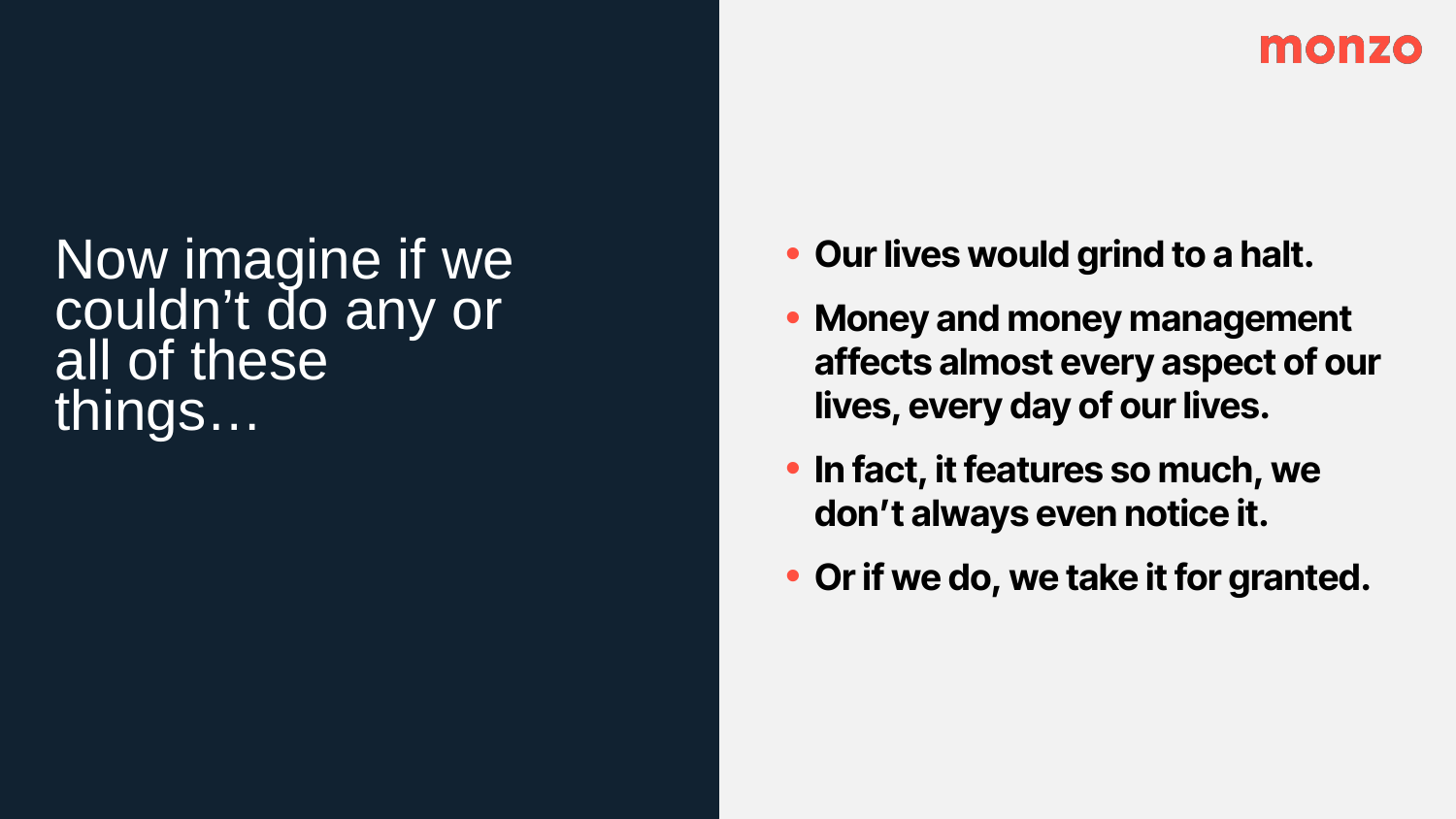

# Now imagine if we couldn’t do any or all of these things…
Our lives would grind to a halt.
Money and money management affects almost every aspect of our lives, every day of our lives.
In fact, it features so much, we don’t always even notice it.
Or if we do, we take it for granted.